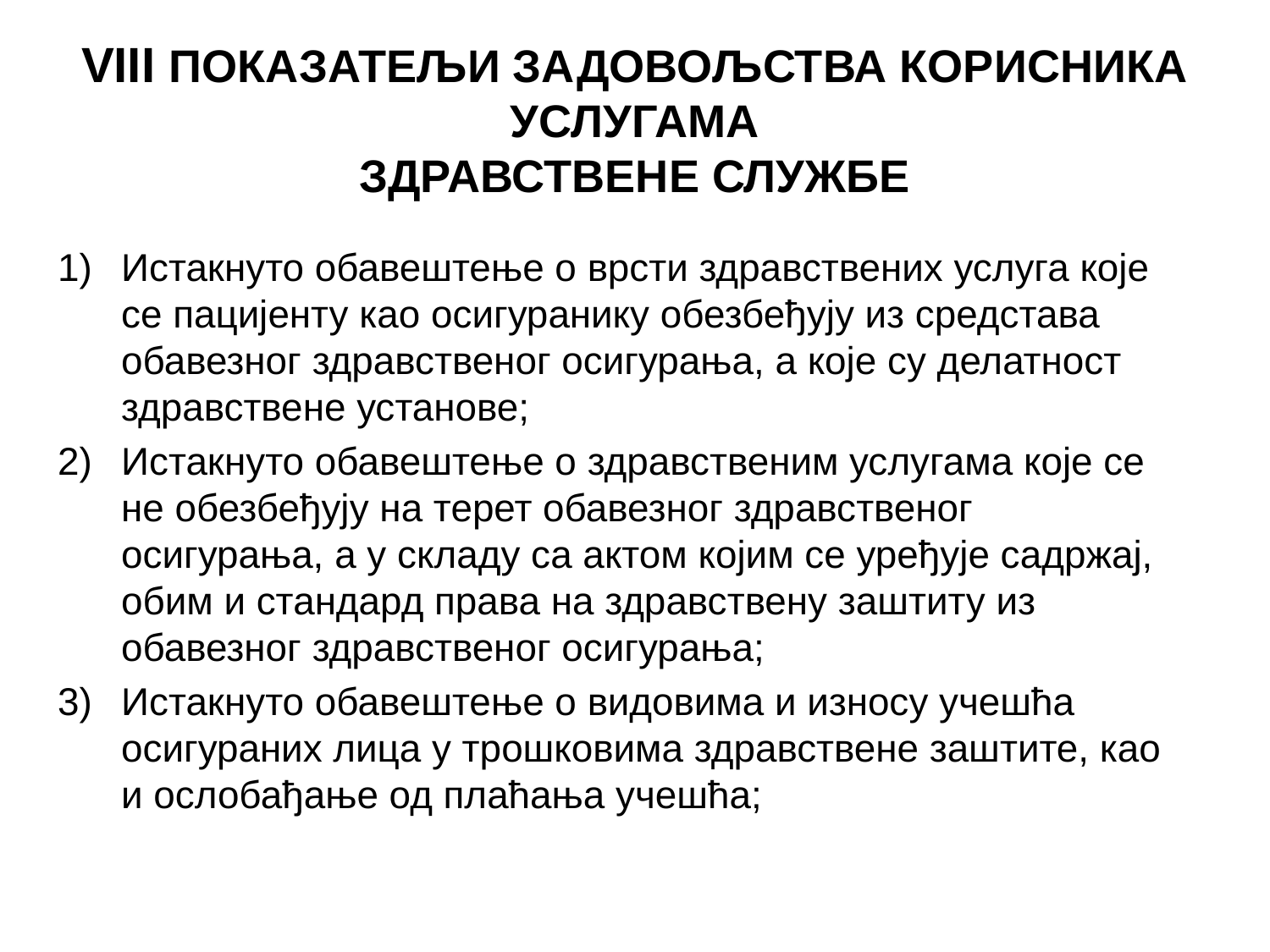

# VIII ПОКАЗАТЕЉИ ЗАДОВОЉСТВА КОРИСНИКА УСЛУГАМА ЗДРАВСТВЕНЕ СЛУЖБЕ
Истакнуто обавештење о врсти здравствених услуга које
се пацијенту као осигуранику обезбеђују из средстава
обавезног здравственог осигурања, а које су делатност
здравствене установе;
Истакнуто обавештење о здравственим услугама које се  не обезбеђују на терет обавезног здравственог
осигурања, а у складу са актом којим се уређује садржај,
обим и стандард права на здравствену заштиту из обавезног здравственог осигурања;
Истакнуто обавештење о видовима и износу учешћа
осигураних лица у трошковима здравствене заштите, као и ослобађање од плаћања учешћа;